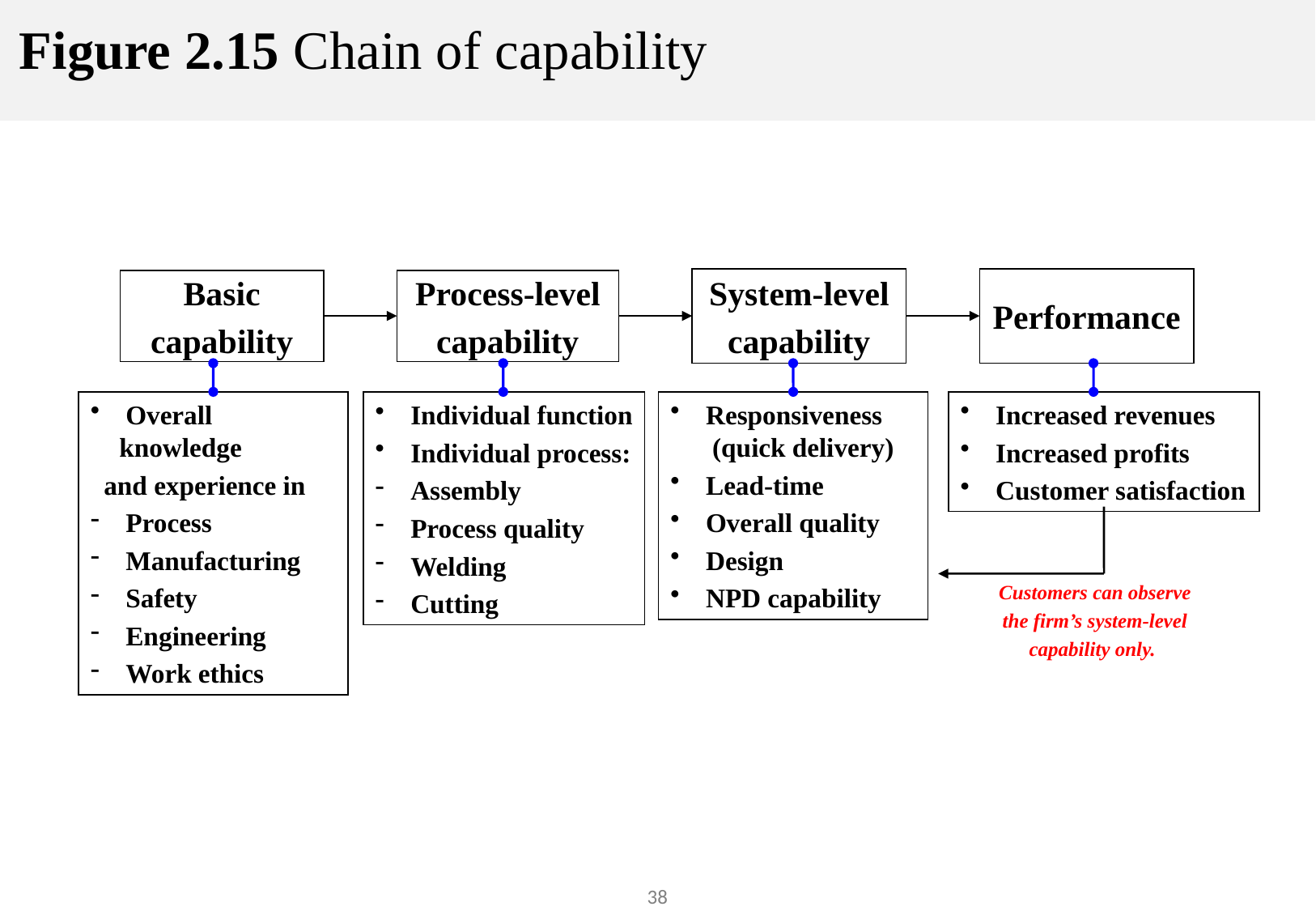

# Figure 2.15 Chain of capability
System-level
capability
Performance
Basic
capability
Process-level
capability

 Individual function
 Individual process:
 Assembly
 Process quality
 Welding
 Cutting
 Responsiveness
  (quick delivery)
 Lead-time
 Overall quality
 Design
 NPD capability
 Overall knowledge
  and experience in
 Process
 Manufacturing
 Safety
 Engineering
 Work ethics
 Increased revenues
 Increased profits
 Customer satisfaction

Customers can observe
the firm’s system-level
capability only.